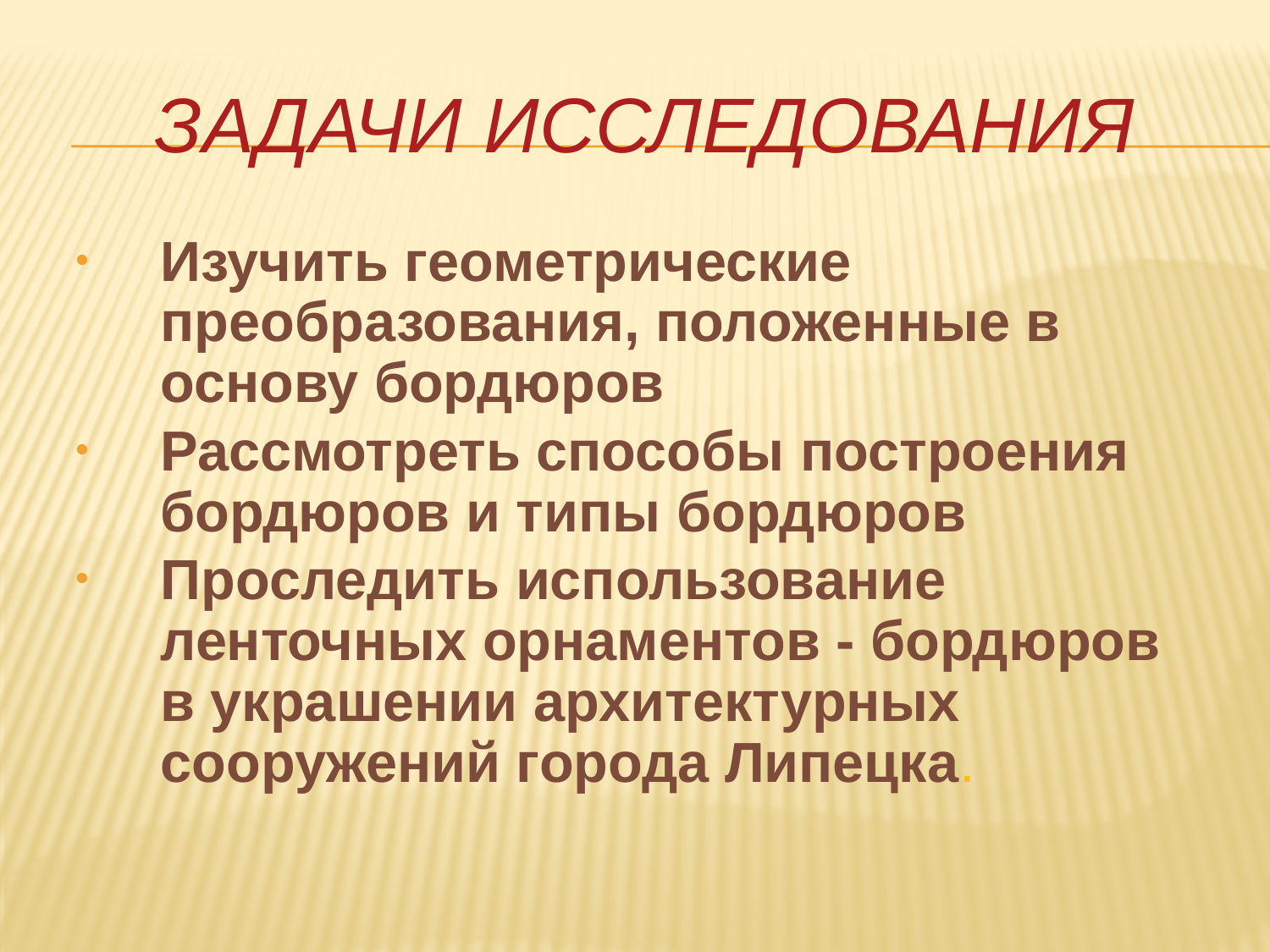

# Задачи исследования
Изучить геометрические преобразования, положенные в основу бордюров
Рассмотреть способы построения бордюров и типы бордюров
Проследить использование ленточных орнаментов - бордюров в украшении архитектурных сооружений города Липецка.